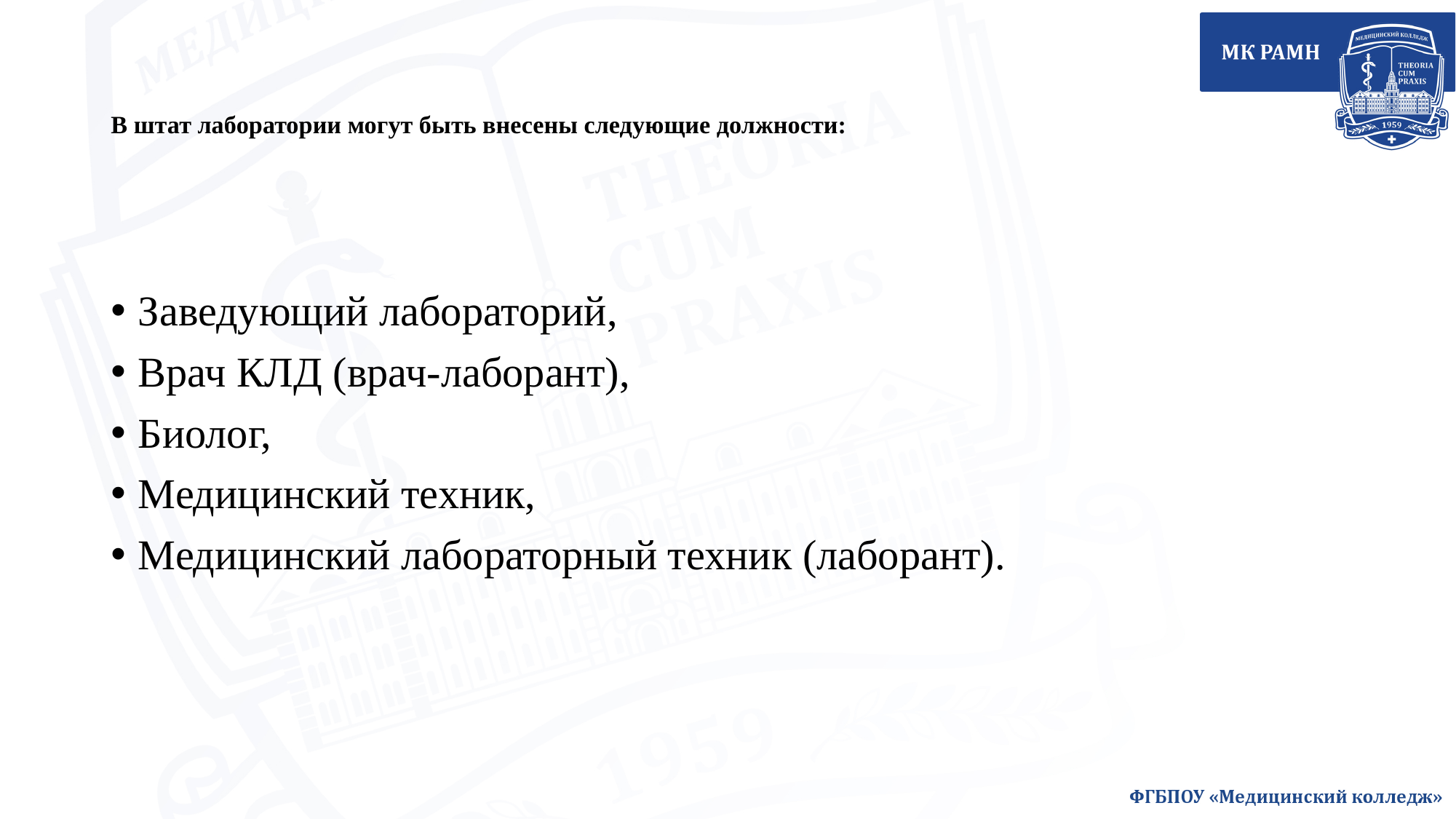

# В штат лаборатории могут быть внесены следующие должности:

Заведующий лабораторий,
Врач КЛД (врач-лаборант),
Биолог,
Медицинский техник,
Медицинский лабораторный техник (лаборант).